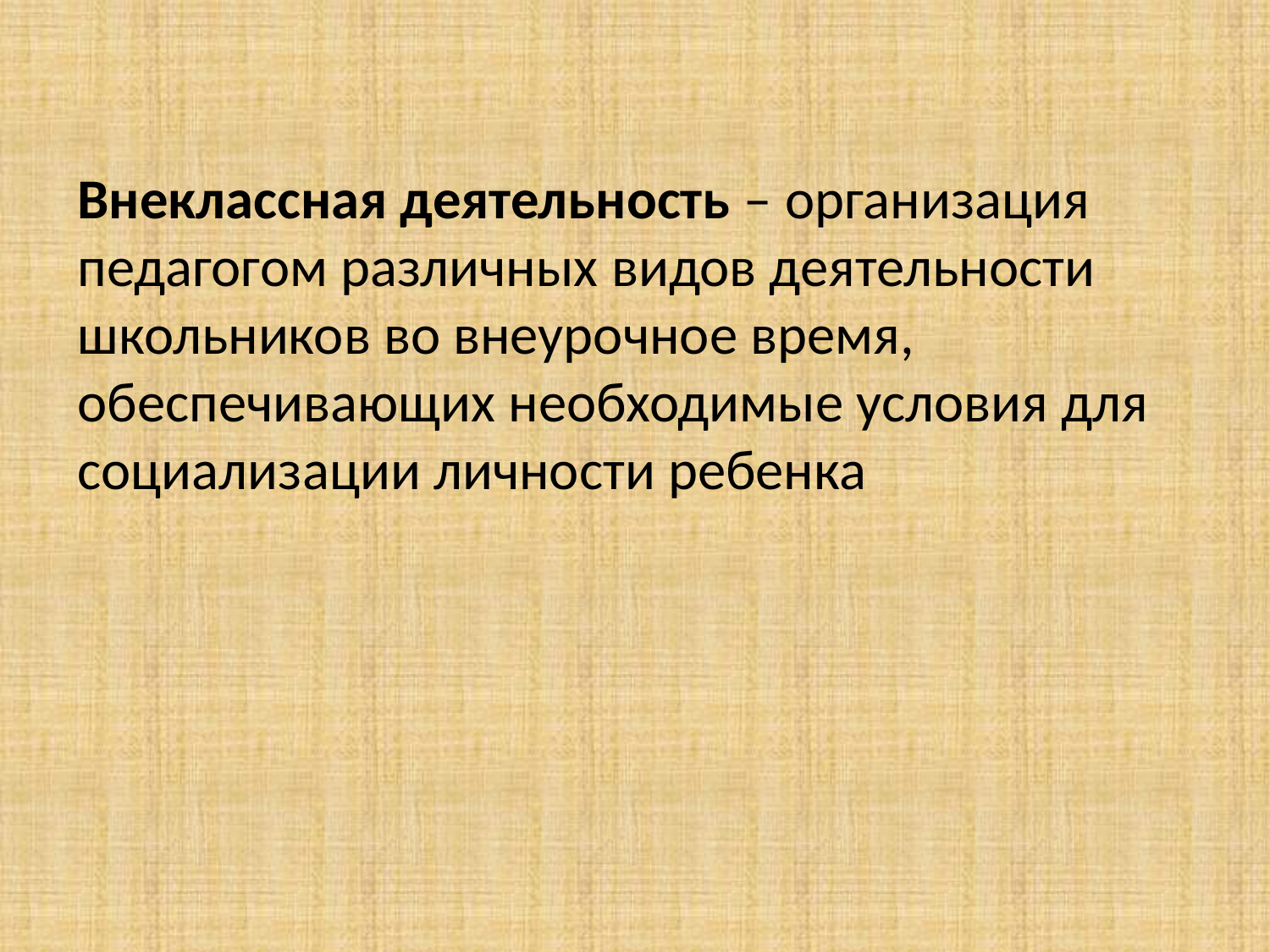

#
Внеклассная деятельность – организация
педагогом различных видов деятельности школьников во внеурочное время, обеспечивающих необходимые условия для социализации личности ребенка